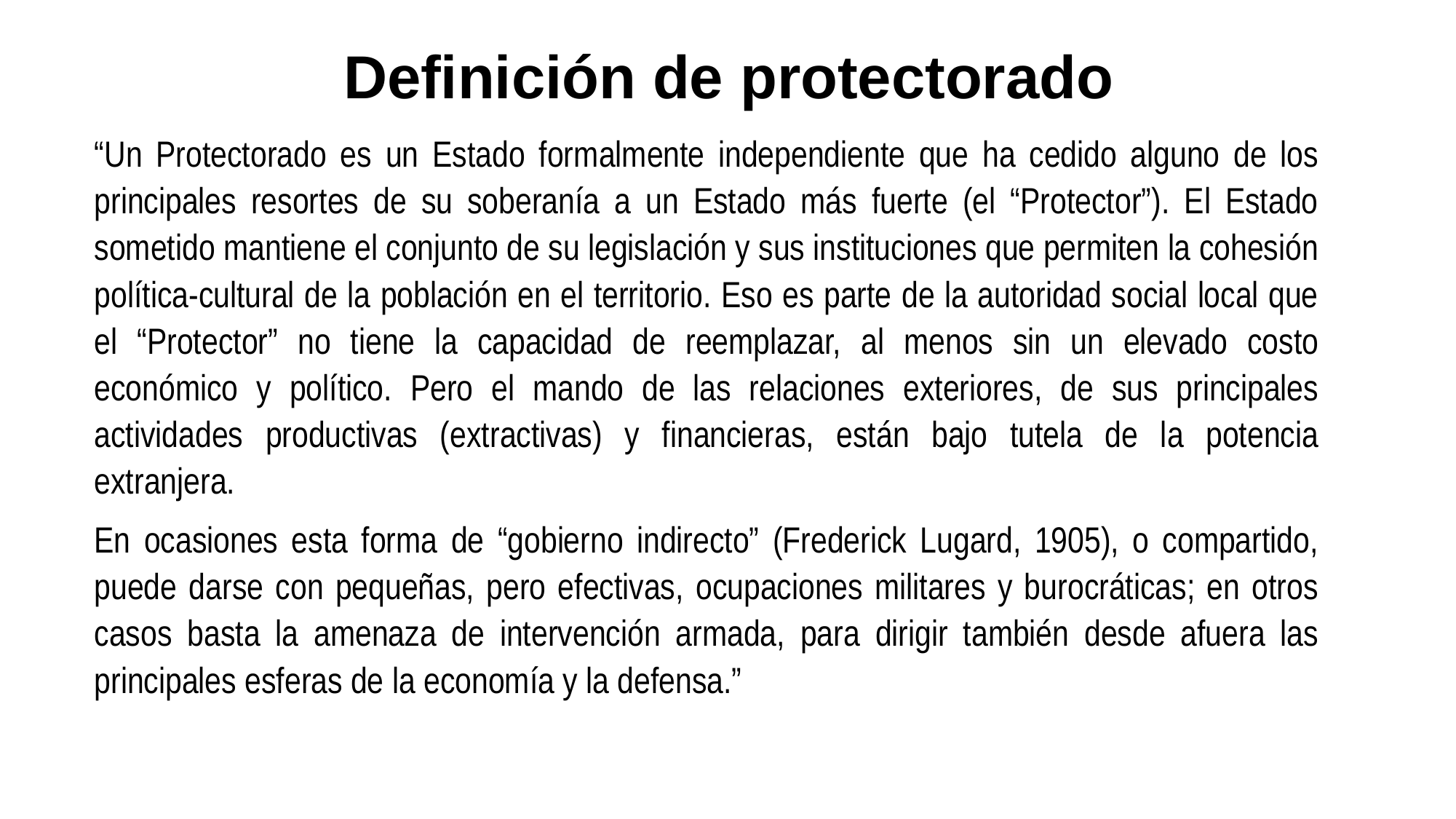

# Definición de protectorado
“Un Protectorado es un Estado formalmente independiente que ha cedido alguno de los principales resortes de su soberanía a un Estado más fuerte (el “Protector”). El Estado sometido mantiene el conjunto de su legislación y sus instituciones que permiten la cohesión política-cultural de la población en el territorio. Eso es parte de la autoridad social local que el “Protector” no tiene la capacidad de reemplazar, al menos sin un elevado costo económico y político. Pero el mando de las relaciones exteriores, de sus principales actividades productivas (extractivas) y financieras, están bajo tutela de la potencia extranjera.
En ocasiones esta forma de “gobierno indirecto” (Frederick Lugard, 1905), o compartido, puede darse con pequeñas, pero efectivas, ocupaciones militares y burocráticas; en otros casos basta la amenaza de intervención armada, para dirigir también desde afuera las principales esferas de la economía y la defensa.”